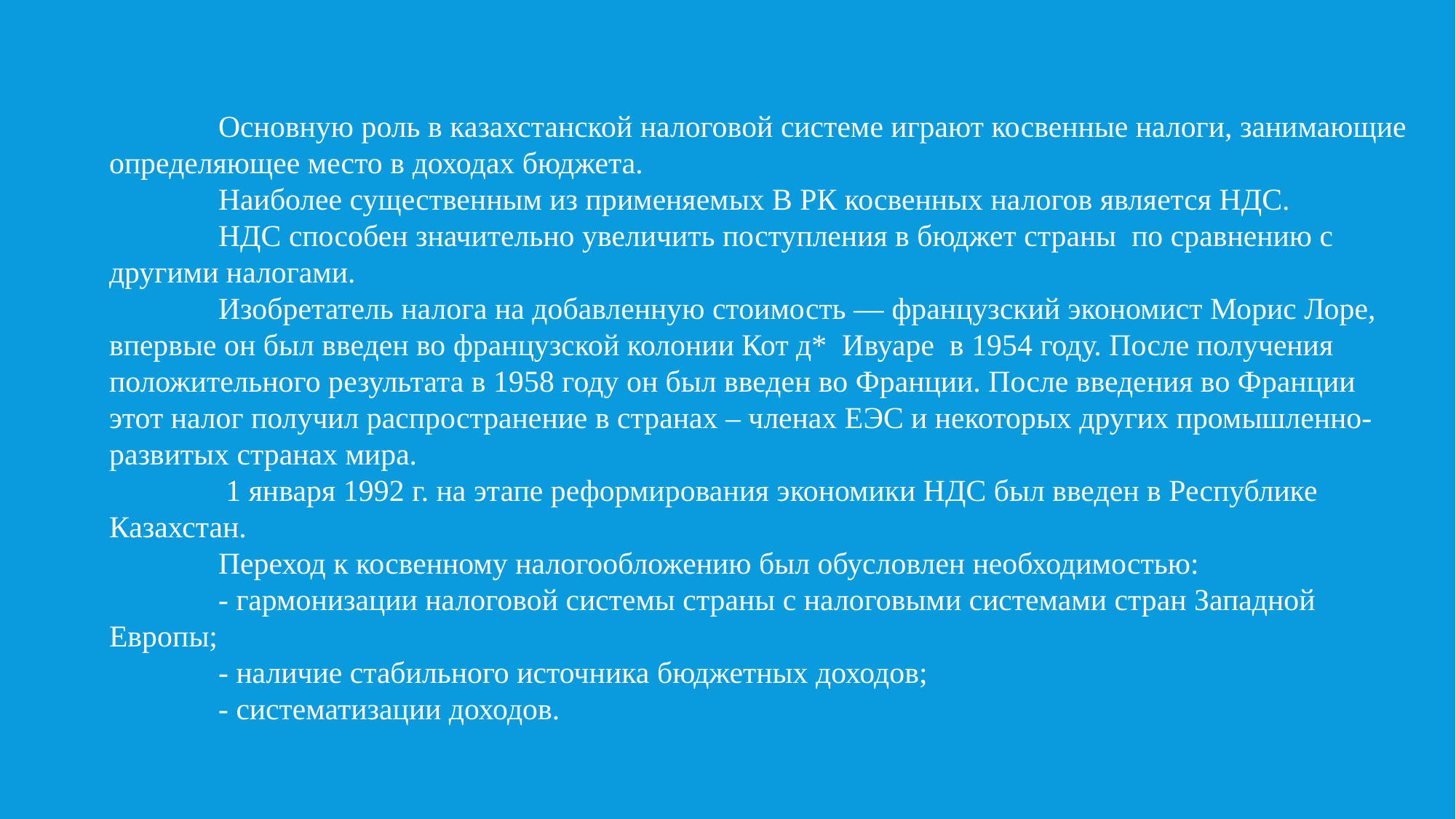

Основную роль в казахстанской налоговой системе играют косвенные налоги, занимающие определяющее место в доходах бюджета.
 	Наиболее существенным из применяемых В РК косвенных налогов является НДС.
	НДС способен значительно увеличить поступления в бюджет страны  по сравнению с другими налогами.
	Изобретатель налога на добавленную стоимость — французский экономист Морис Лоре, впервые он был введен во французской колонии Кот д*  Ивуаре  в 1954 году. После получения положительного результата в 1958 году он был введен во Франции. После введения во Франции этот налог получил распространение в странах – членах ЕЭС и некоторых других промышленно-развитых странах мира.
	 1 января 1992 г. на этапе реформирования экономики НДС был введен в Республике Казахстан.
	Переход к косвенному налогообложению был обусловлен необходимостью:
	- гармонизации налоговой системы страны с налоговыми системами стран Западной Европы;
	- наличие стабильного источника бюджетных доходов;
	- систематизации доходов.